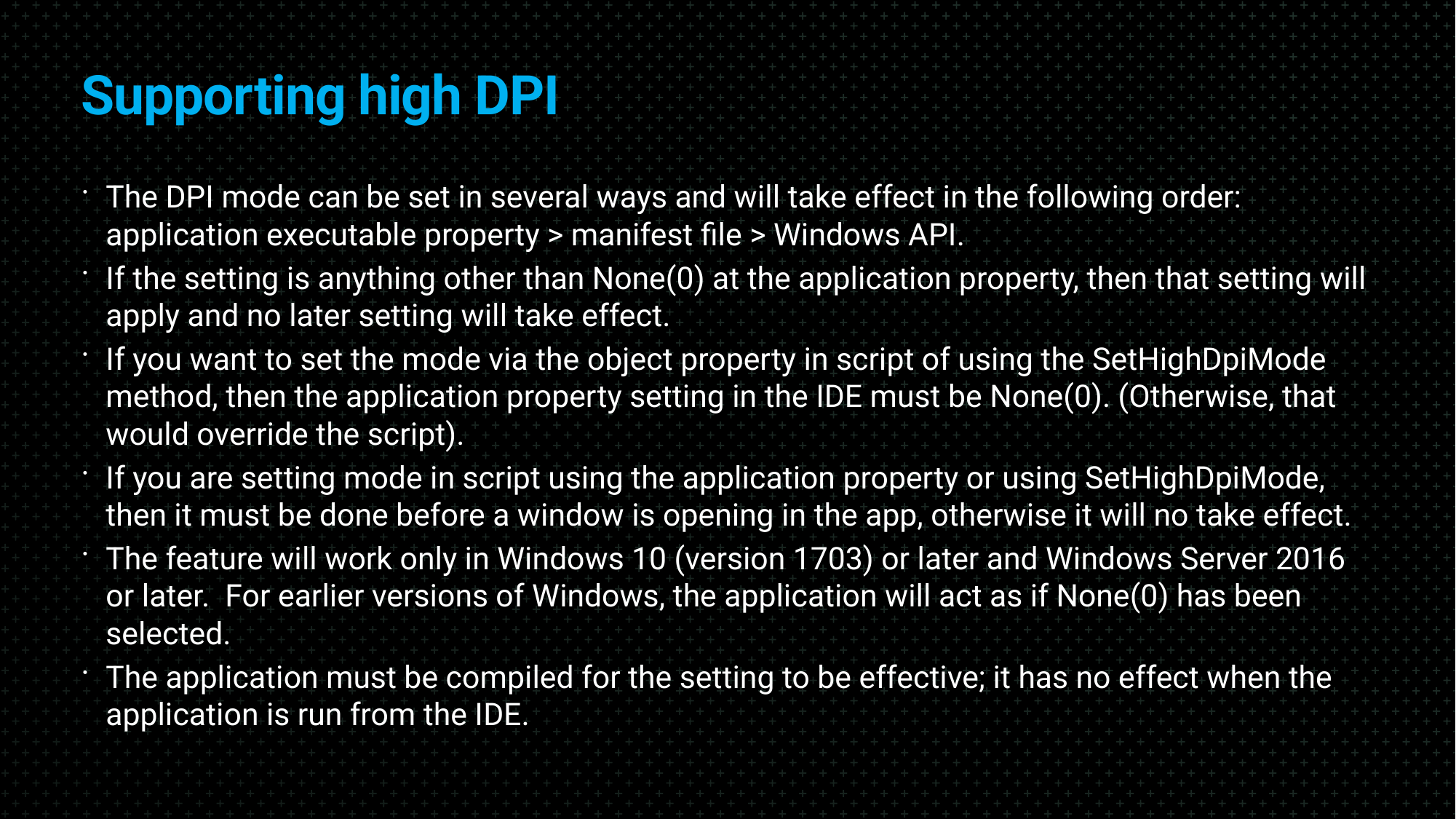

# Supporting high DPI
The DPI mode can be set in several ways and will take effect in the following order: application executable property > manifest file > Windows API.
If the setting is anything other than None(0) at the application property, then that setting will apply and no later setting will take effect.
If you want to set the mode via the object property in script of using the SetHighDpiMode method, then the application property setting in the IDE must be None(0). (Otherwise, that would override the script).
If you are setting mode in script using the application property or using SetHighDpiMode, then it must be done before a window is opening in the app, otherwise it will no take effect.
The feature will work only in Windows 10 (version 1703) or later and Windows Server 2016 or later.  For earlier versions of Windows, the application will act as if None(0) has been selected.
The application must be compiled for the setting to be effective; it has no effect when the application is run from the IDE.